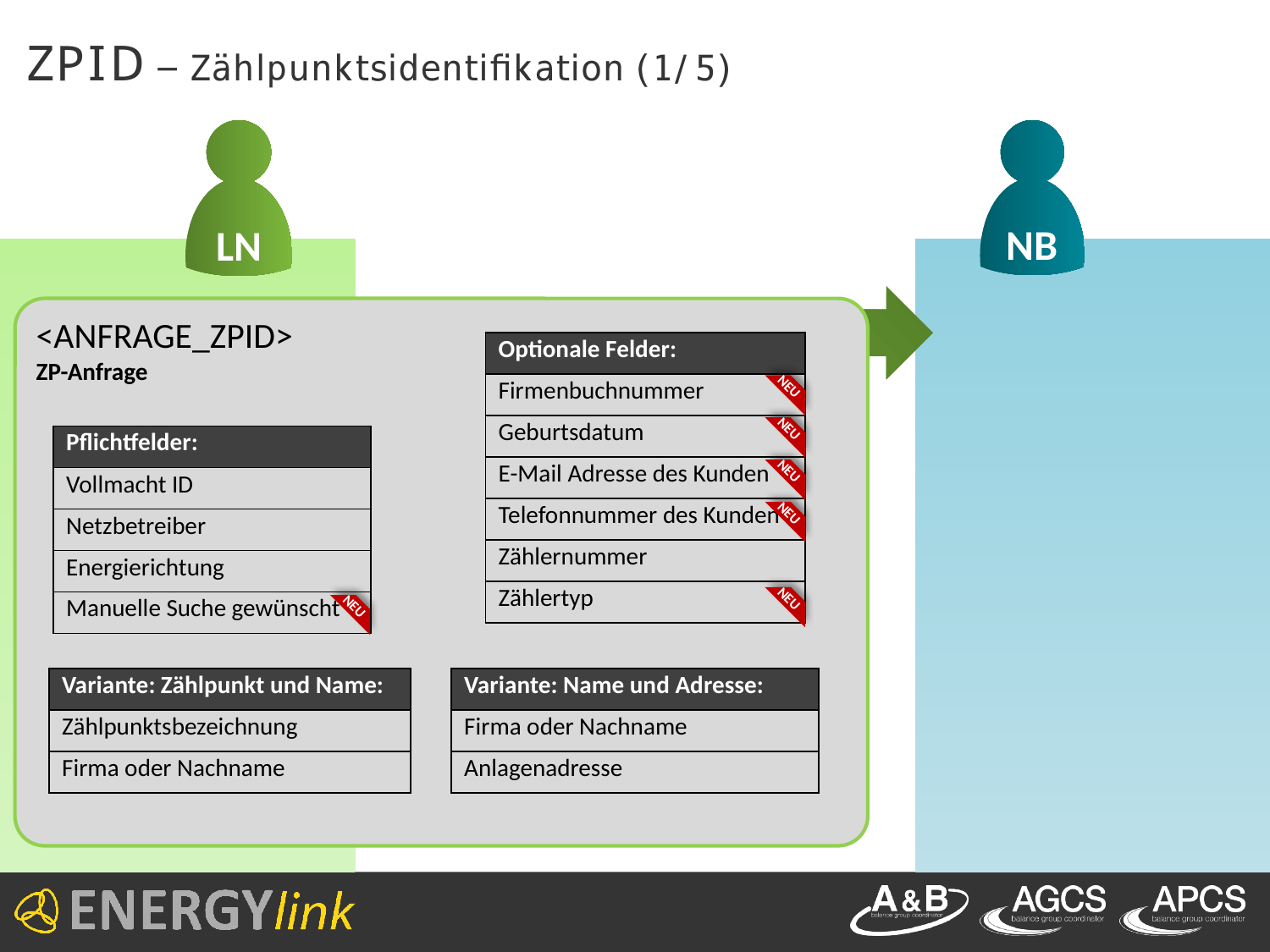

# ZPID – Zählpunktsidentifikation (1/5)
LN
NB

„ZP-Anfrage“ <ANFRAGE_ZPID>
<ANFRAGE_ZPID>
ZP-Anfrage

| Optionale Felder: |
| --- |
| Firmenbuchnummer |
| Geburtsdatum |
| E-Mail Adresse des Kunden |
| Telefonnummer des Kunden |
| Zählernummer |
| Zählertyp |
NEU
NEU
| Pflichtfelder: |
| --- |
| Vollmacht ID |
| Netzbetreiber |
| Energierichtung |
| Manuelle Suche gewünscht |
NEU
NEU
NEU
NEU
| Variante: Zählpunkt und Name: |
| --- |
| Zählpunktsbezeichnung |
| Firma oder Nachname |
| Variante: Name und Adresse: |
| --- |
| Firma oder Nachname |
| Anlagenadresse |